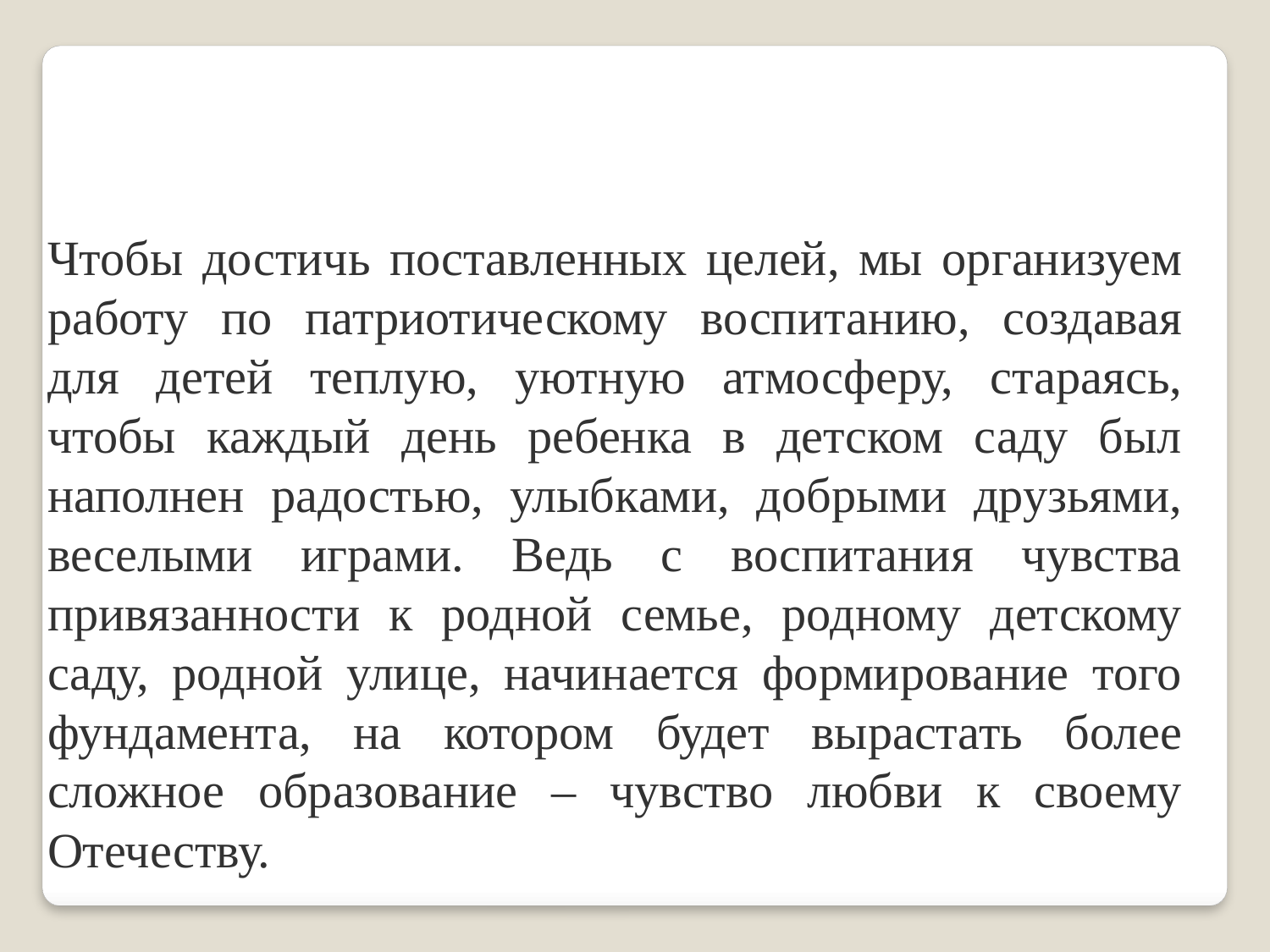

Чтобы достичь поставленных целей, мы организуем работу по патриотическому воспитанию, создавая для детей теплую, уютную атмосферу, стараясь, чтобы каждый день ребенка в детском саду был наполнен радостью, улыбками, добрыми друзьями, веселыми играми. Ведь с воспитания чувства привязанности к родной семье, родному детскому саду, родной улице, начинается формирование того фундамента, на котором будет вырастать более сложное образование – чувство любви к своему Отечеству.